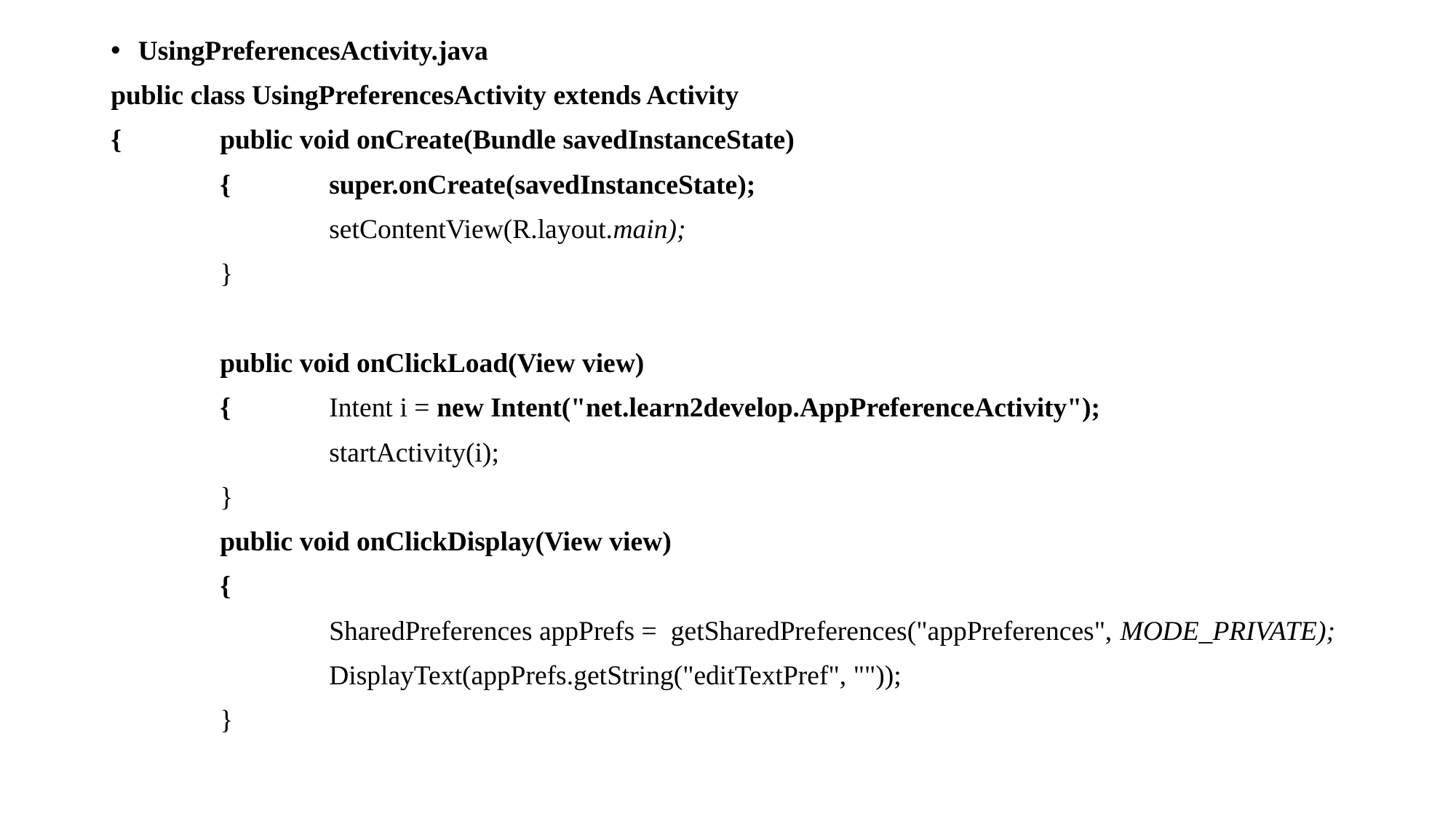

UsingPreferencesActivity.java
public class UsingPreferencesActivity extends Activity
{	public void onCreate(Bundle savedInstanceState)
	{	super.onCreate(savedInstanceState);
		setContentView(R.layout.main);
	}

	public void onClickLoad(View view)
	{	Intent i = new Intent("net.learn2develop.AppPreferenceActivity");
		startActivity(i);
	}
	public void onClickDisplay(View view)
	{
		SharedPreferences appPrefs =  getSharedPreferences("appPreferences", MODE_PRIVATE);
		DisplayText(appPrefs.getString("editTextPref", ""));
	}